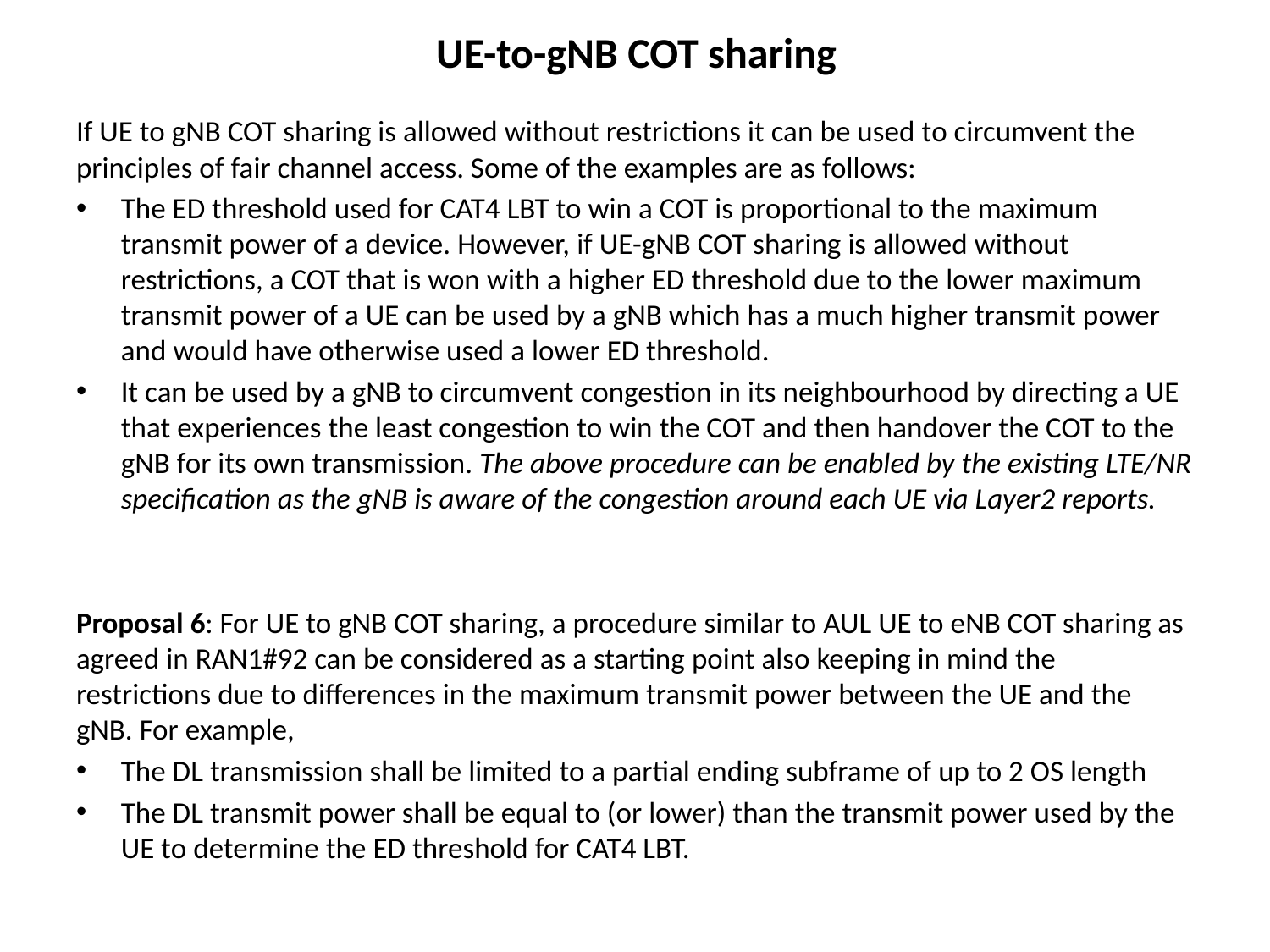

# UE-to-gNB COT sharing
If UE to gNB COT sharing is allowed without restrictions it can be used to circumvent the principles of fair channel access. Some of the examples are as follows:
The ED threshold used for CAT4 LBT to win a COT is proportional to the maximum transmit power of a device. However, if UE-gNB COT sharing is allowed without restrictions, a COT that is won with a higher ED threshold due to the lower maximum transmit power of a UE can be used by a gNB which has a much higher transmit power and would have otherwise used a lower ED threshold.
It can be used by a gNB to circumvent congestion in its neighbourhood by directing a UE that experiences the least congestion to win the COT and then handover the COT to the gNB for its own transmission. The above procedure can be enabled by the existing LTE/NR specification as the gNB is aware of the congestion around each UE via Layer2 reports.

Proposal 6: For UE to gNB COT sharing, a procedure similar to AUL UE to eNB COT sharing as agreed in RAN1#92 can be considered as a starting point also keeping in mind the restrictions due to differences in the maximum transmit power between the UE and the gNB. For example,
The DL transmission shall be limited to a partial ending subframe of up to 2 OS length
The DL transmit power shall be equal to (or lower) than the transmit power used by the UE to determine the ED threshold for CAT4 LBT.